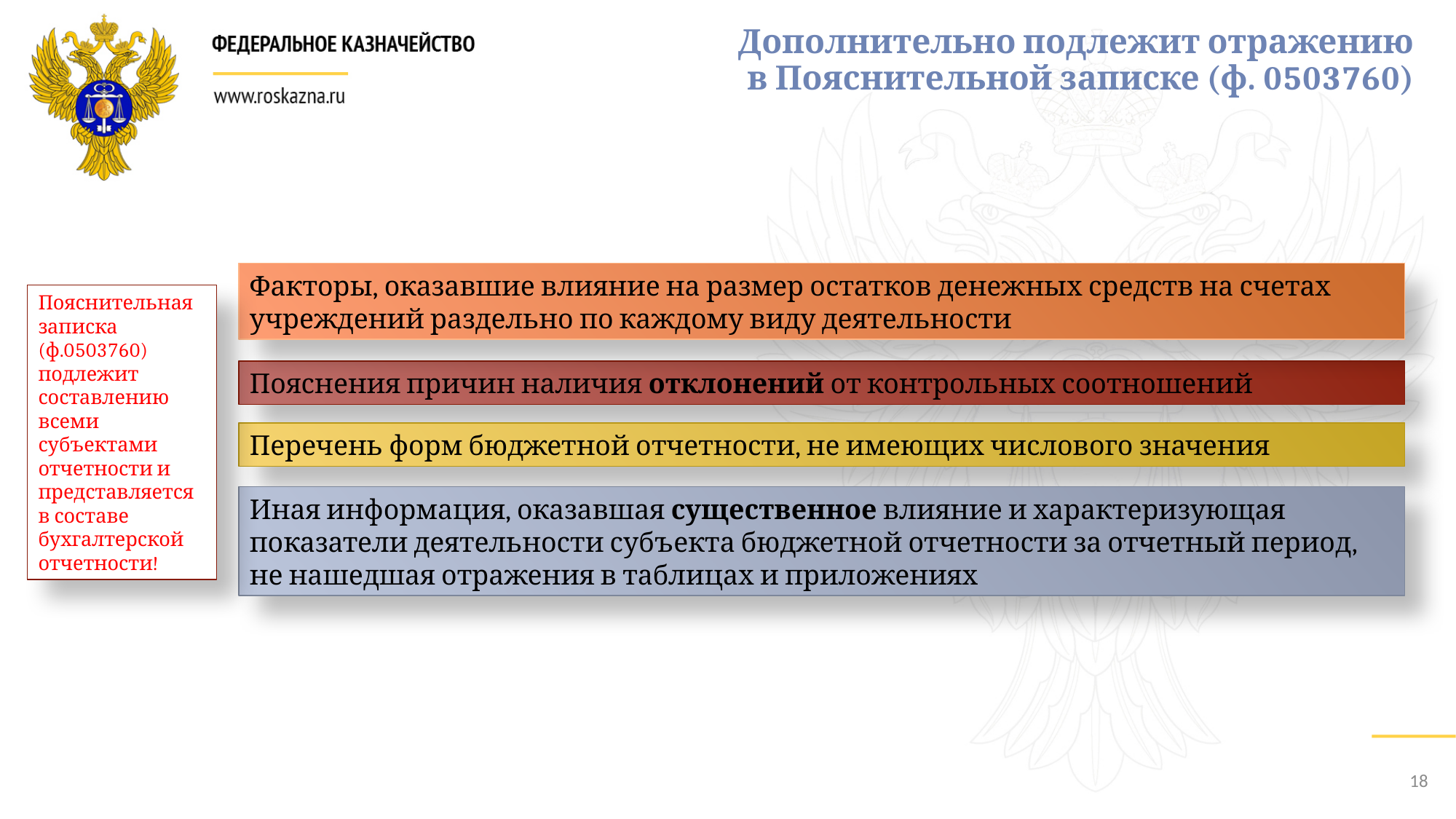

# Дополнительно подлежит отражению в Пояснительной записке (ф. 0503760)
Факторы, оказавшие влияние на размер остатков денежных средств на счетах учреждений раздельно по каждому виду деятельности
Пояснительная записка (ф.0503760) подлежит составлению всеми субъектами отчетности и представляется в составе бухгалтерской отчетности!
Пояснения причин наличия отклонений от контрольных соотношений
Перечень форм бюджетной отчетности, не имеющих числового значения
Иная информация, оказавшая существенное влияние и характеризующая показатели деятельности субъекта бюджетной отчетности за отчетный период, не нашедшая отражения в таблицах и приложениях
18